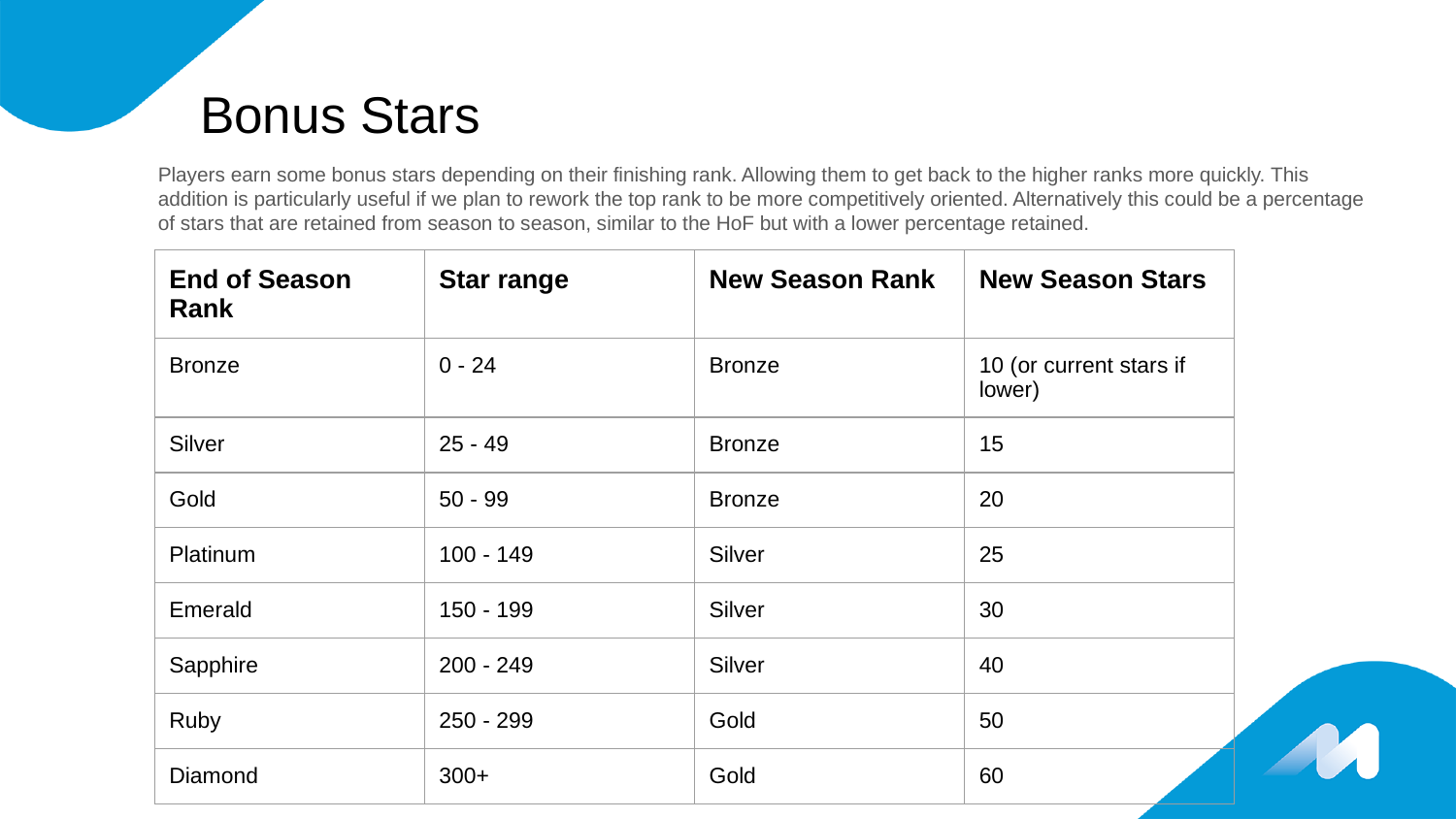

# Bonus Stars
Players earn some bonus stars depending on their finishing rank. Allowing them to get back to the higher ranks more quickly. This addition is particularly useful if we plan to rework the top rank to be more competitively oriented. Alternatively this could be a percentage of stars that are retained from season to season, similar to the HoF but with a lower percentage retained.
| End of Season Rank | Star range | New Season Rank | New Season Stars |
| --- | --- | --- | --- |
| Bronze | 0 - 24 | Bronze | 10 (or current stars if lower) |
| Silver | 25 - 49 | Bronze | 15 |
| Gold | 50 - 99 | Bronze | 20 |
| Platinum | 100 - 149 | Silver | 25 |
| Emerald | 150 - 199 | Silver | 30 |
| Sapphire | 200 - 249 | Silver | 40 |
| Ruby | 250 - 299 | Gold | 50 |
| Diamond | 300+ | Gold | 60 |